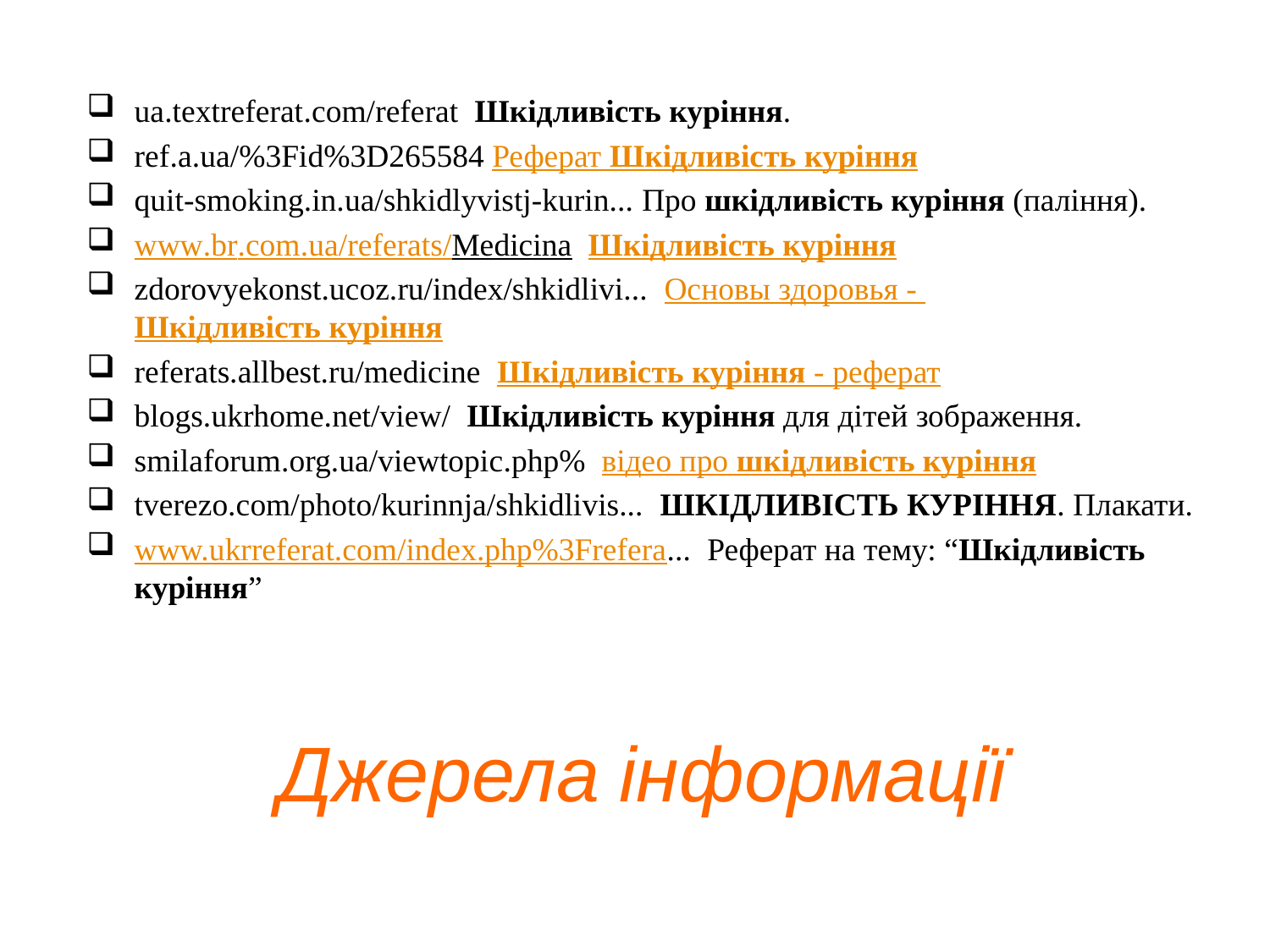

ua.textreferat.com/referat  Шкідливість куріння.
ref.a.ua/%3Fid%3D265584 Реферат Шкідливість куріння
quit-smoking.in.ua/shkidlyvistj-kurin... Про шкідливість куріння (паління).
www.br.com.ua/referats/Medicina  Шкідливість куріння
zdorovyekonst.ucoz.ru/index/shkidlivi...  Основы здоровья - Шкідливість куріння
referats.allbest.ru/medicine  Шкідливість куріння - реферат
blogs.ukrhome.net/view/  Шкідливість куріння для дітей зображення.
smilaforum.org.ua/viewtopic.php%  відео про шкідливість куріння
tverezo.com/photo/kurinnja/shkidlivis...  ШКІДЛИВІСТЬ КУРІННЯ. Плакати.
www.ukrreferat.com/index.php%3Frefera...  Реферат на тему: “Шкідливість куріння”

# Джерела інформації